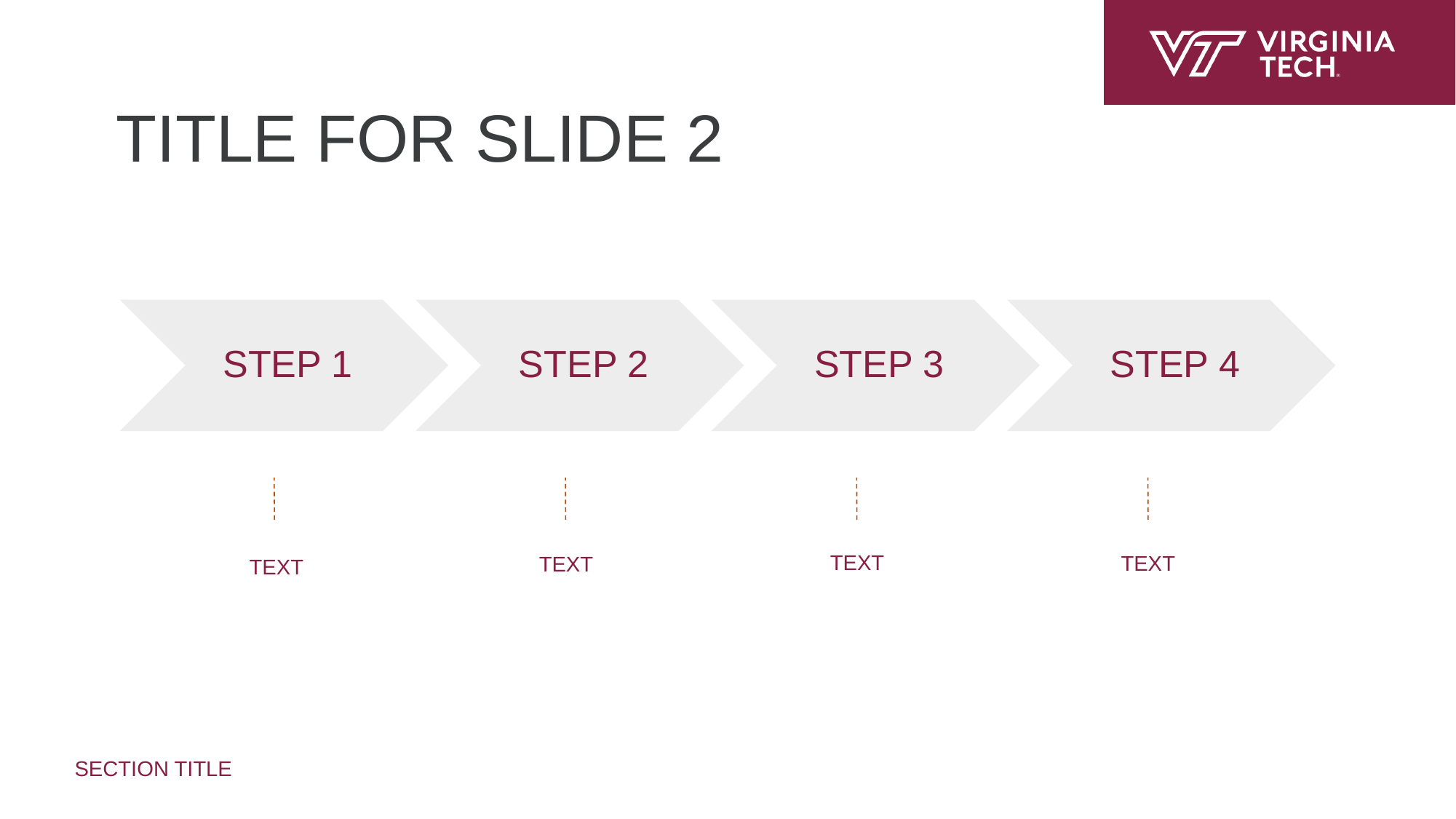

# TITLE FOR SLIDE 2

STEP 1

STEP 2

STEP 3

STEP 4
TEXT
TEXT
TEXT
TEXT
SECTION TITLE